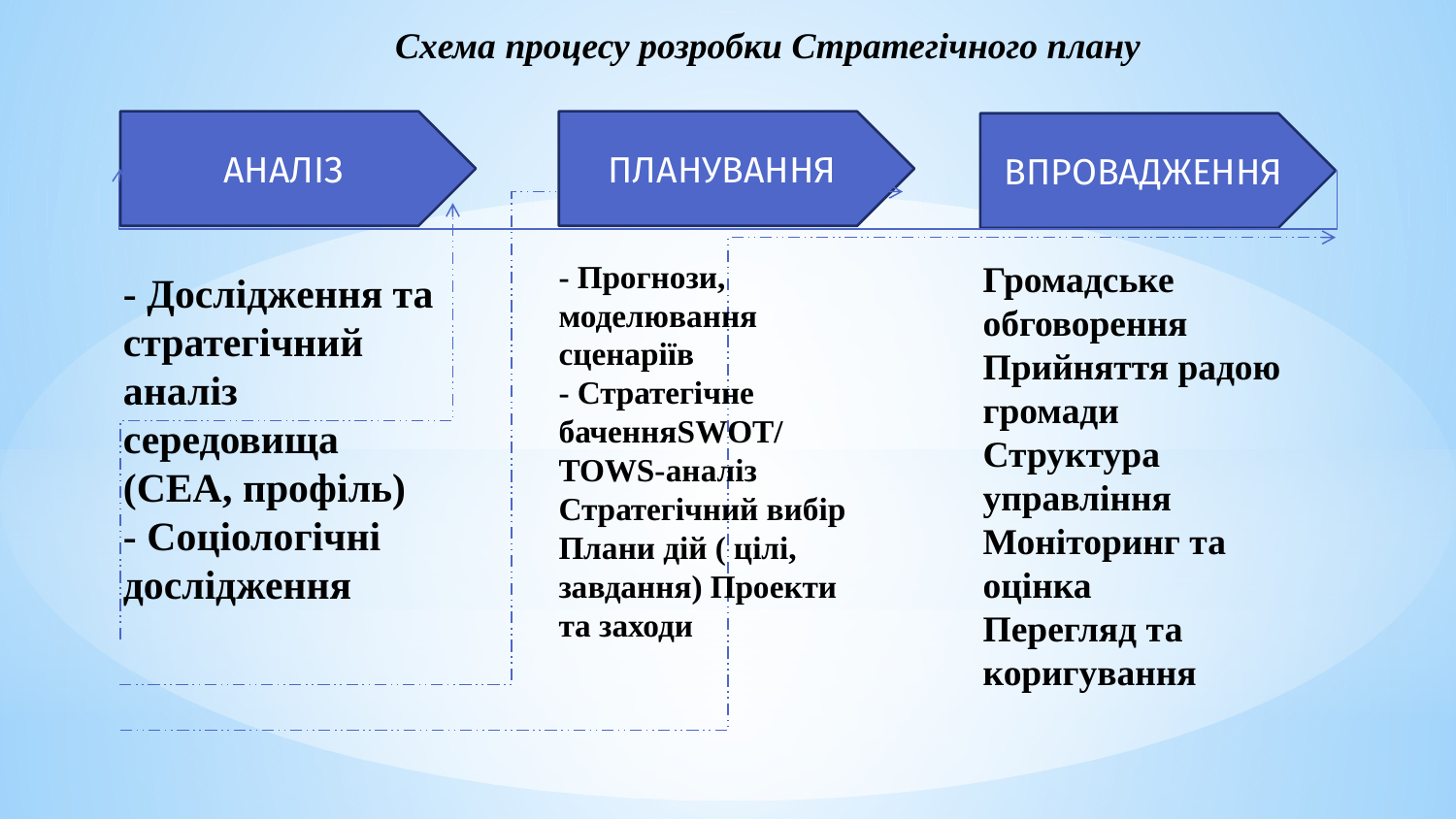

Схема процесу розробки Стратегічного плану
АНАЛІЗ
ПЛАНУВАННЯ
ВПРОВАДЖЕННЯ
- Прогнози, моделювання
сценаріїв
- Стратегічне баченняSWOT/
TOWS-аналіз
Стратегічний вибір
Плани дій ( цілі, завдання) Проекти та заходи
Громадське обговорення Прийняття радою громади Структура управління Моніторинг та оцінка
Перегляд та коригування
- Дослідження та стратегічний аналіз середовища (СЕА, профіль)
- Соціологічні
дослідження